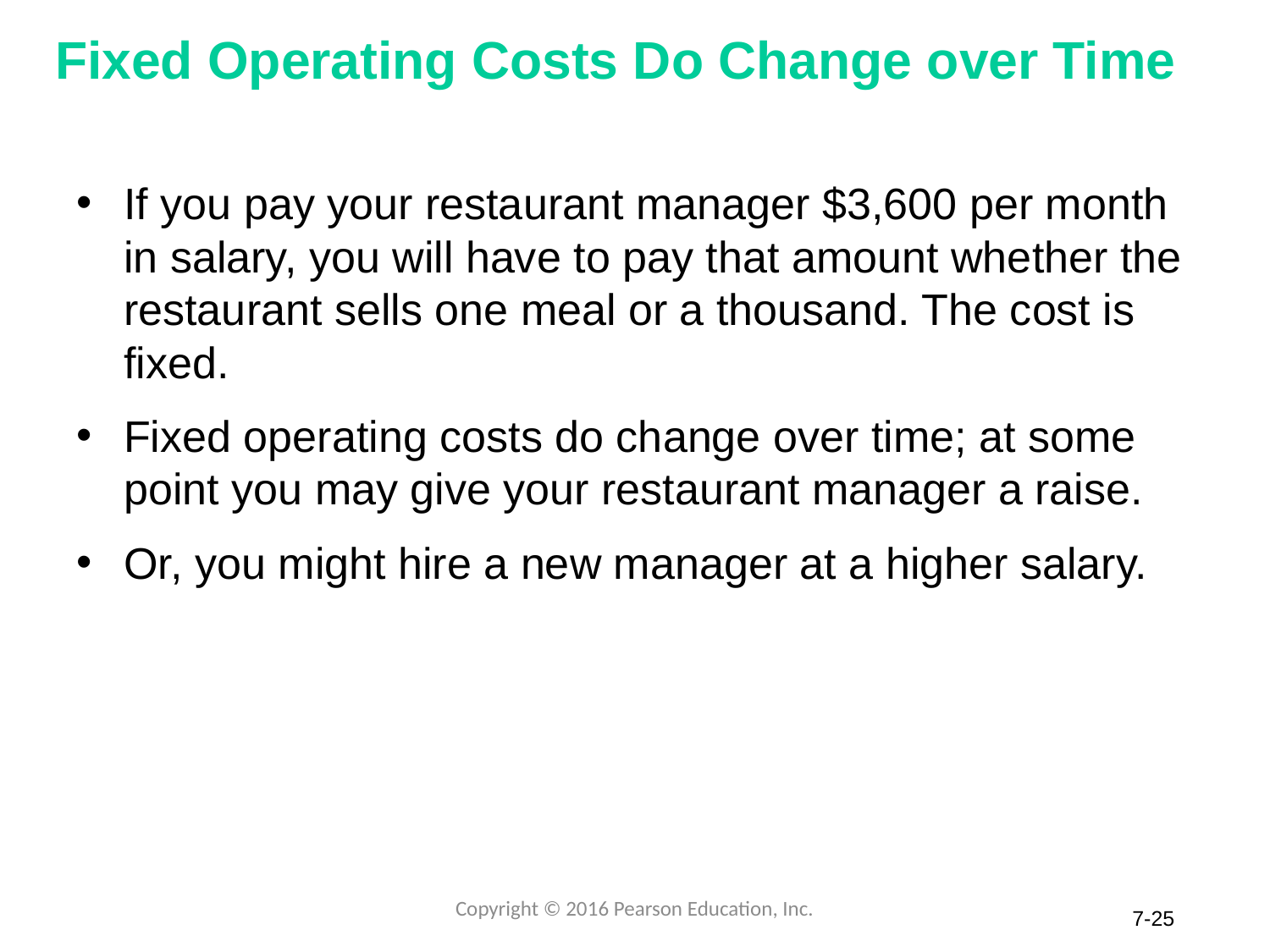

# Fixed Operating Costs Do Change over Time
If you pay your restaurant manager $3,600 per month in salary, you will have to pay that amount whether the restaurant sells one meal or a thousand. The cost is fixed.

Fixed operating costs do change over time; at some point you may give your restaurant manager a raise.

Or, you might hire a new manager at a higher salary.
Copyright © 2016 Pearson Education, Inc.